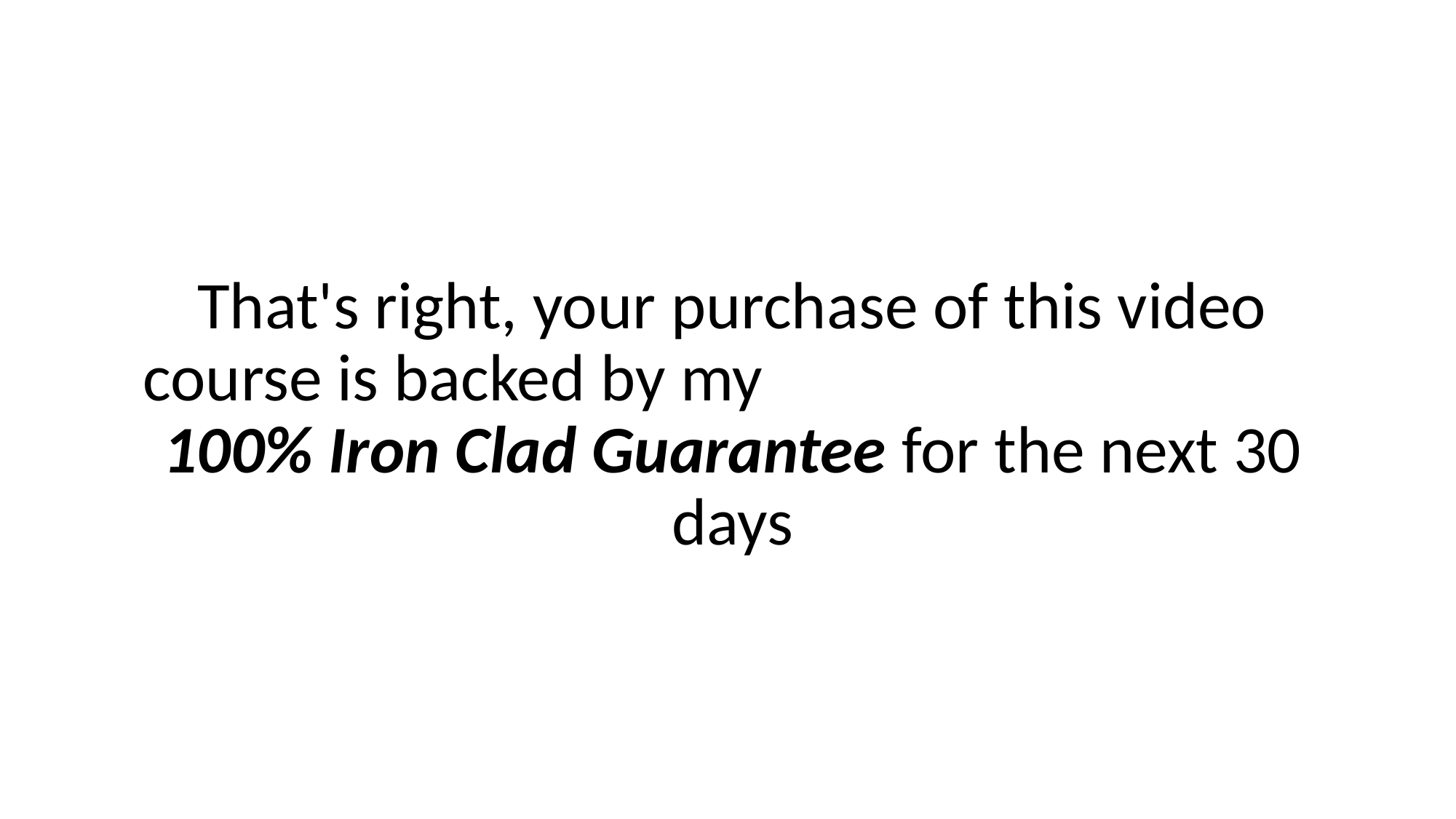

That's right, your purchase of this video course is backed by my                                      100% Iron Clad Guarantee for the next 30 days